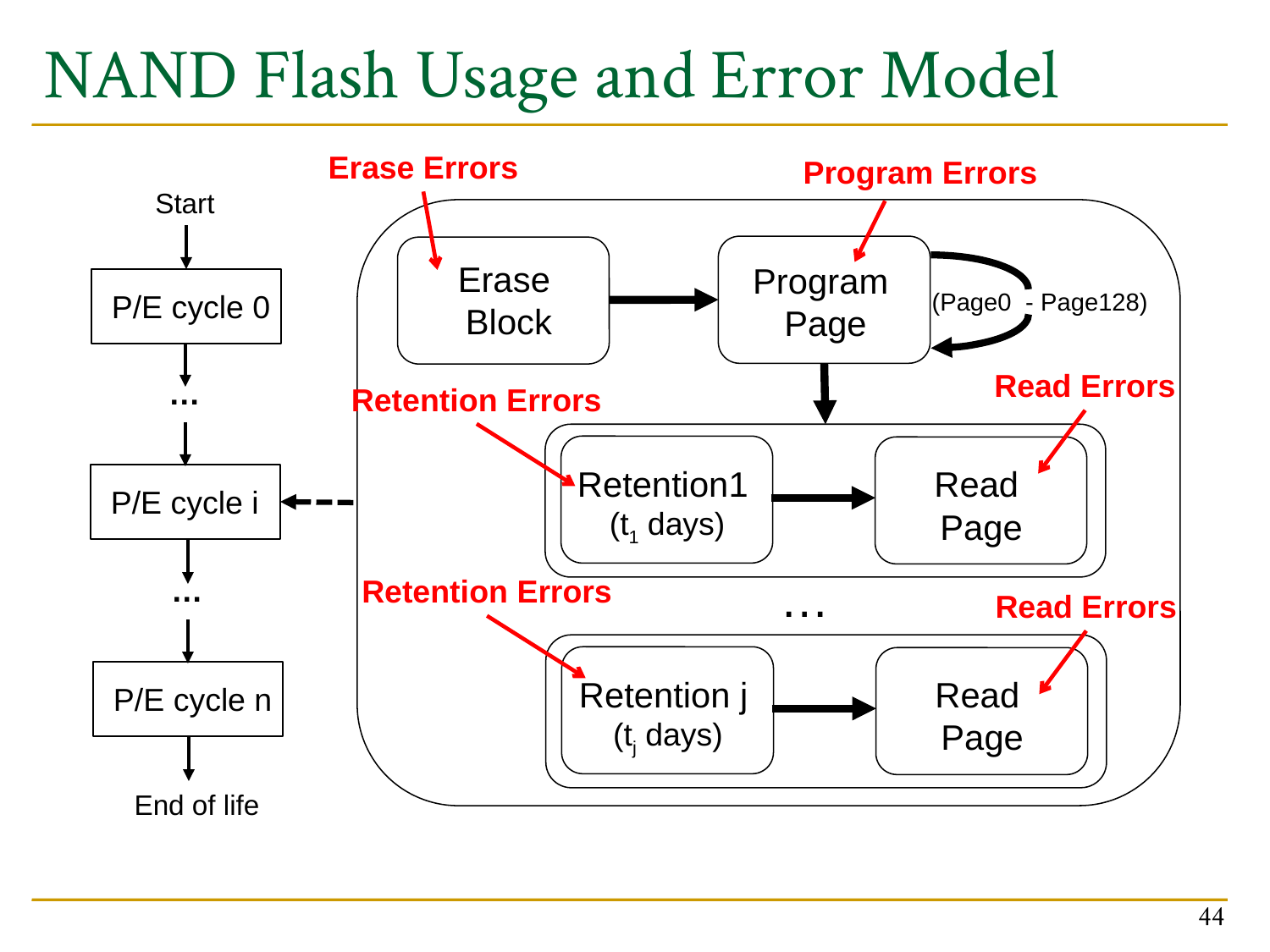

# NAND Flash Usage and Error Model
Erase Errors
Program Errors
Start

P/E cycle 0
…

P/E cycle i
…

P/E cycle n
End of life

Erase
Block
Program
Page

(Page0  - Page128)

Read Errors
Retention Errors

Retention1
(t1 days)

Read
Page
…
Retention Errors
Read Errors

Retention j
(tj days)

Read
Page
44